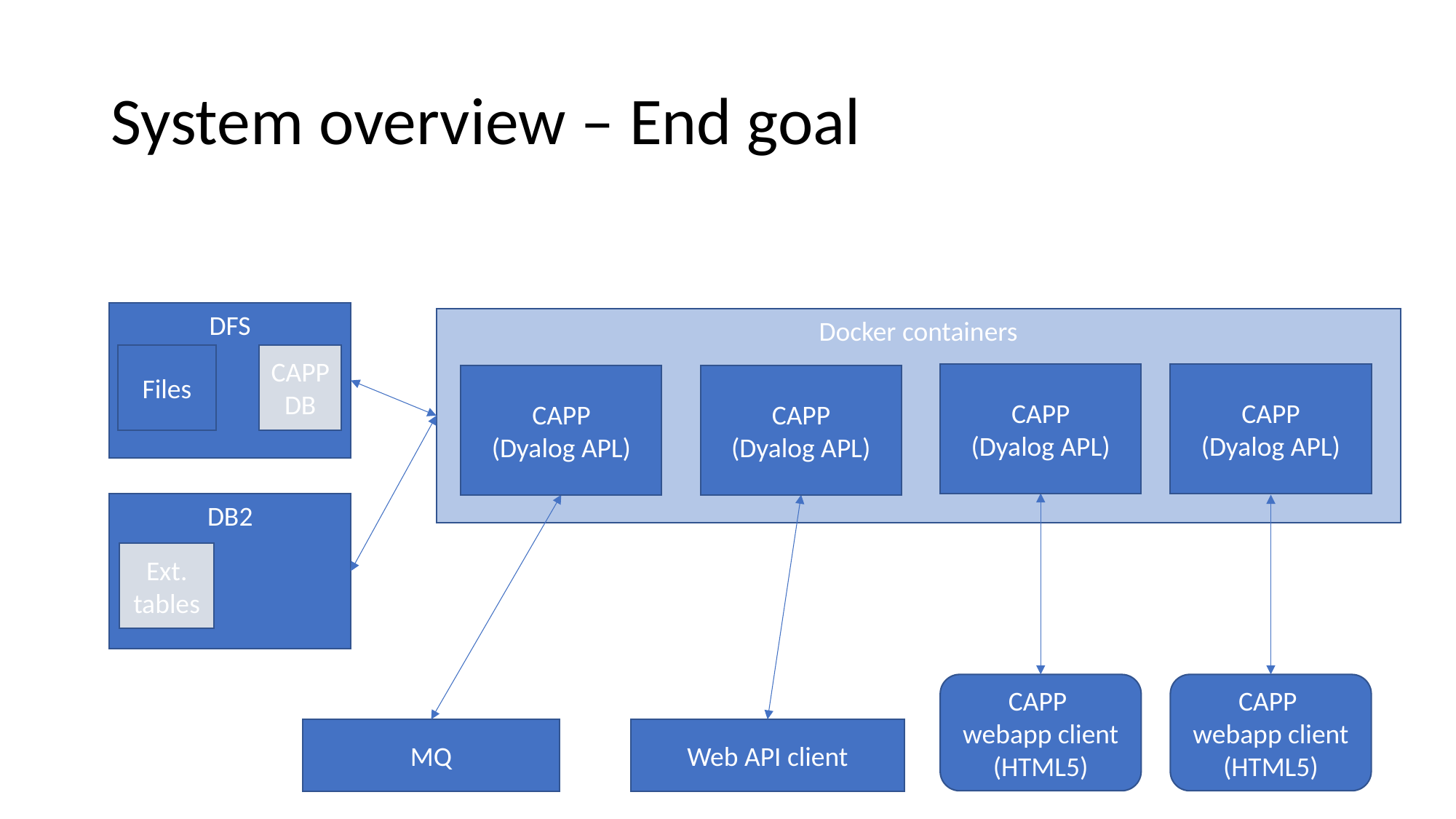

# System overview – End goal
DFS
Docker containers
Files
CAPP DB
CAPP
(Dyalog APL)
CAPP
(Dyalog APL)
CAPP
(Dyalog APL)
CAPP
(Dyalog APL)
DB2
Ext. tables
CAPP
webapp client
(HTML5)
CAPP
webapp client
(HTML5)
MQ
Web API client